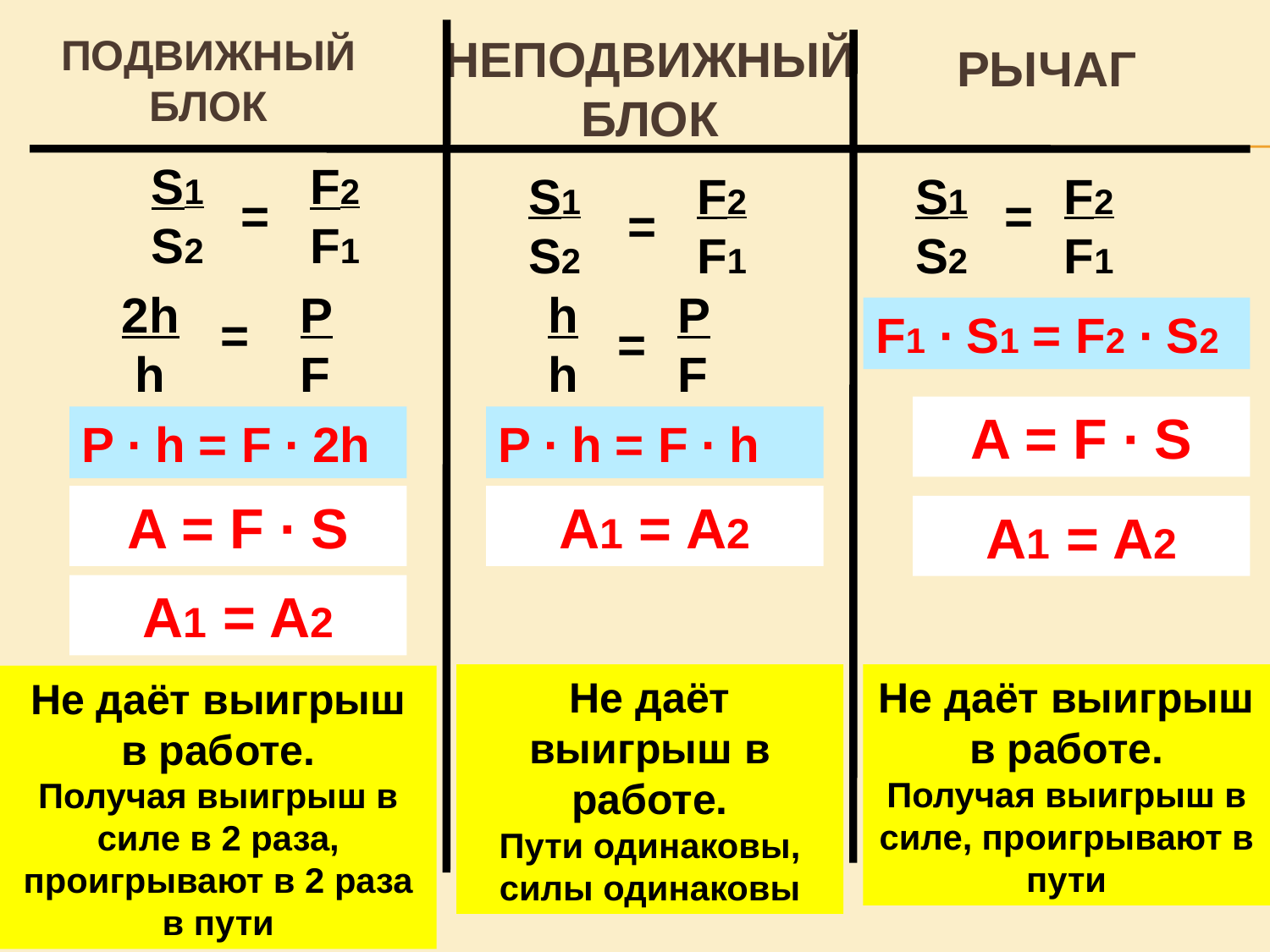

Рычаг
# Подвижный блок
неПодвижный блок
S1
S2
F2
F1
S1
S2
F2
F1
S1
S2
F2
F1
=
=
=
2h
 h
P
F
h
h
P
F
=
F1 ∙ S1 = F2 ∙ S2
=
A = F ∙ S
P ∙ h = F ∙ 2h
P ∙ h = F ∙ h
A = F ∙ S
A1 = A2
A1 = A2
A1 = A2
Не даёт выигрыш в работе.
Пути одинаковы, силы одинаковы
Не даёт выигрыш в работе.
Получая выигрыш в силе, проигрывают в пути
Не даёт выигрыш в работе.
Получая выигрыш в силе в 2 раза, проигрывают в 2 раза в пути